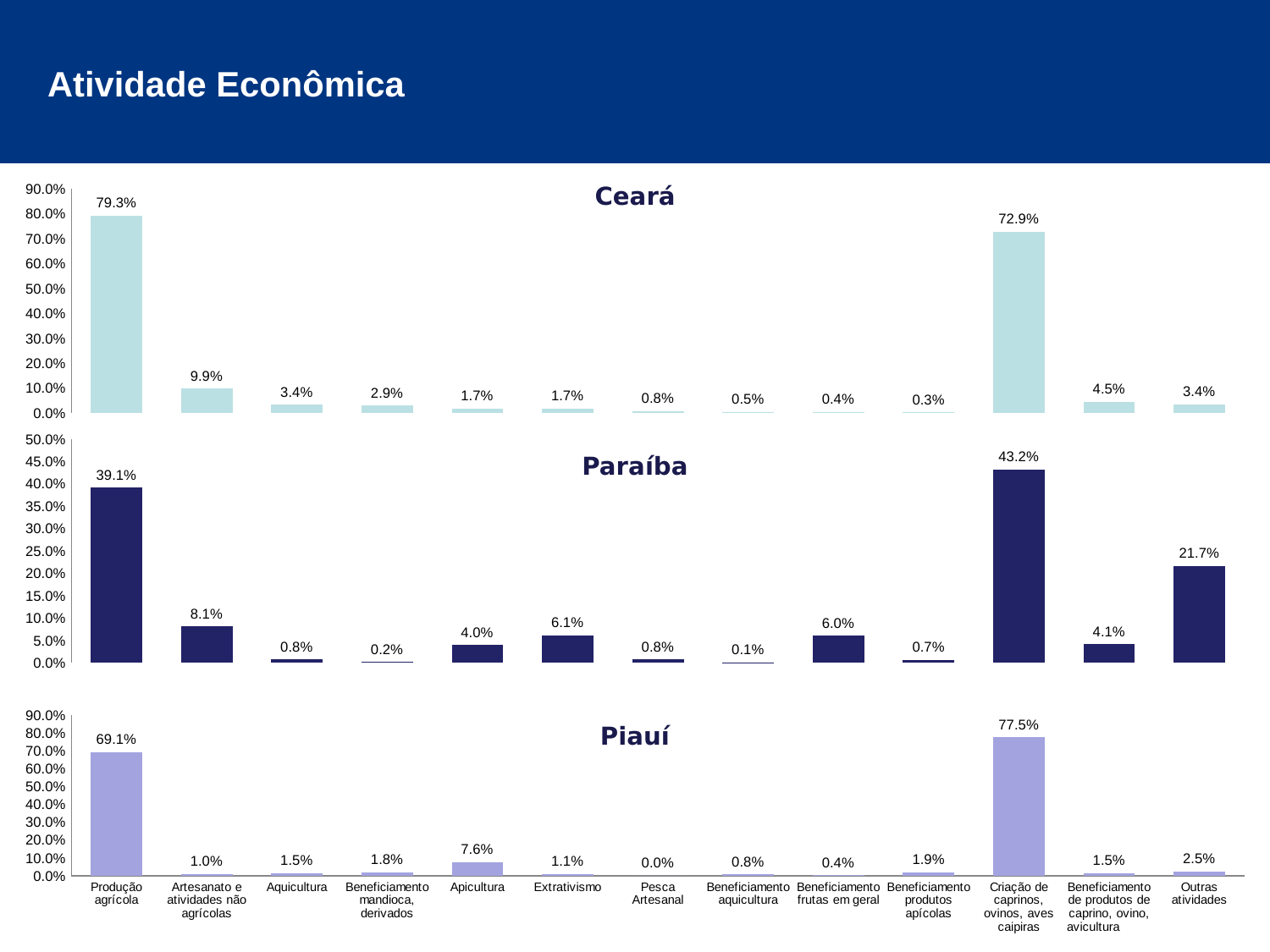

Atividade Econômica
| Ceará |
| --- |

### Chart

| Category | Ceará |
|---|---|
| Produção agrícola | 0.7931034482758621 |
| Artesanato e atividades não agrícolas | 0.09863672814755427 |
| Aquicultura | 0.03368083400160385 |
| Beneficiamento mandioca, derivados | 0.028869286287089013 |
| Apicultura | 0.016840417000801924 |
| Extrativismo | 0.016840417000801924 |
| Pesca Artesanal | 0.008019246190858068 |
| Beneficiamento aquicultura | 0.004811547714514843 |
| Beneficiamento frutas em geral | 0.004009623095429042 |
| Beneficiamento produtos apícolas | 0.003207698476343224 |
| Criação de caprinos, ovinos, aves caipiras | 0.7289494787489982 |
| Beneficiamento de produtos de caprino, ovino, avicultura              | 0.044907778668805125 |
| Outras atividades | 0.034482758620689655 |

### Chart

| Category | Paraíba |
|---|---|
| Produção agrícola | 0.391048292108363 |
| Artesanato e atividades não agrícolas | 0.08127208480565362 |
| Aquicultura | 0.008244994110718494 |
| Beneficiamento mandioca, derivados | 0.002355712603062426 |
| Apicultura | 0.04004711425206129 |
| Extrativismo | 0.06124852767962308 |
| Pesca Artesanal | 0.008244994110718494 |
| Beneficiamento aquicultura | 0.0011778563015312148 |
| Beneficiamento frutas em geral | 0.060070671378091904 |
| Beneficiamento produtos apícolas | 0.0070671378091872765 |
| Criação de caprinos, ovinos, aves caipiras | 0.4322732626619553 |
| Beneficiamento de produtos de caprino, ovino, avicultura              | 0.041224970553592456 |
| Outras atividades | 0.21672555948174324 |
| Paraíba |
| --- |

### Chart

| Category | Piauí |
|---|---|
| Produção agrícola | 0.6912751677852346 |
| Artesanato e atividades não agrícolas | 0.009587727708533078 |
| Aquicultura | 0.01534036433365293 |
| Beneficiamento mandioca, derivados | 0.018216682646212862 |
| Apicultura | 0.07574304889741133 |
| Extrativismo | 0.010546500479386392 |
| Pesca Artesanal | 0.0 |
| Beneficiamento aquicultura | 0.007670182166826462 |
| Beneficiamento frutas em geral | 0.003835091083413231 |
| Beneficiamento produtos apícolas | 0.019175455417066185 |
| Criação de caprinos, ovinos, aves caipiras | 0.7746883988494732 |
| Beneficiamento de produtos de caprino, ovino, avicultura              | 0.01534036433365293 |
| Outras atividades | 0.024928092042185986 |
| Piauí |
| --- |